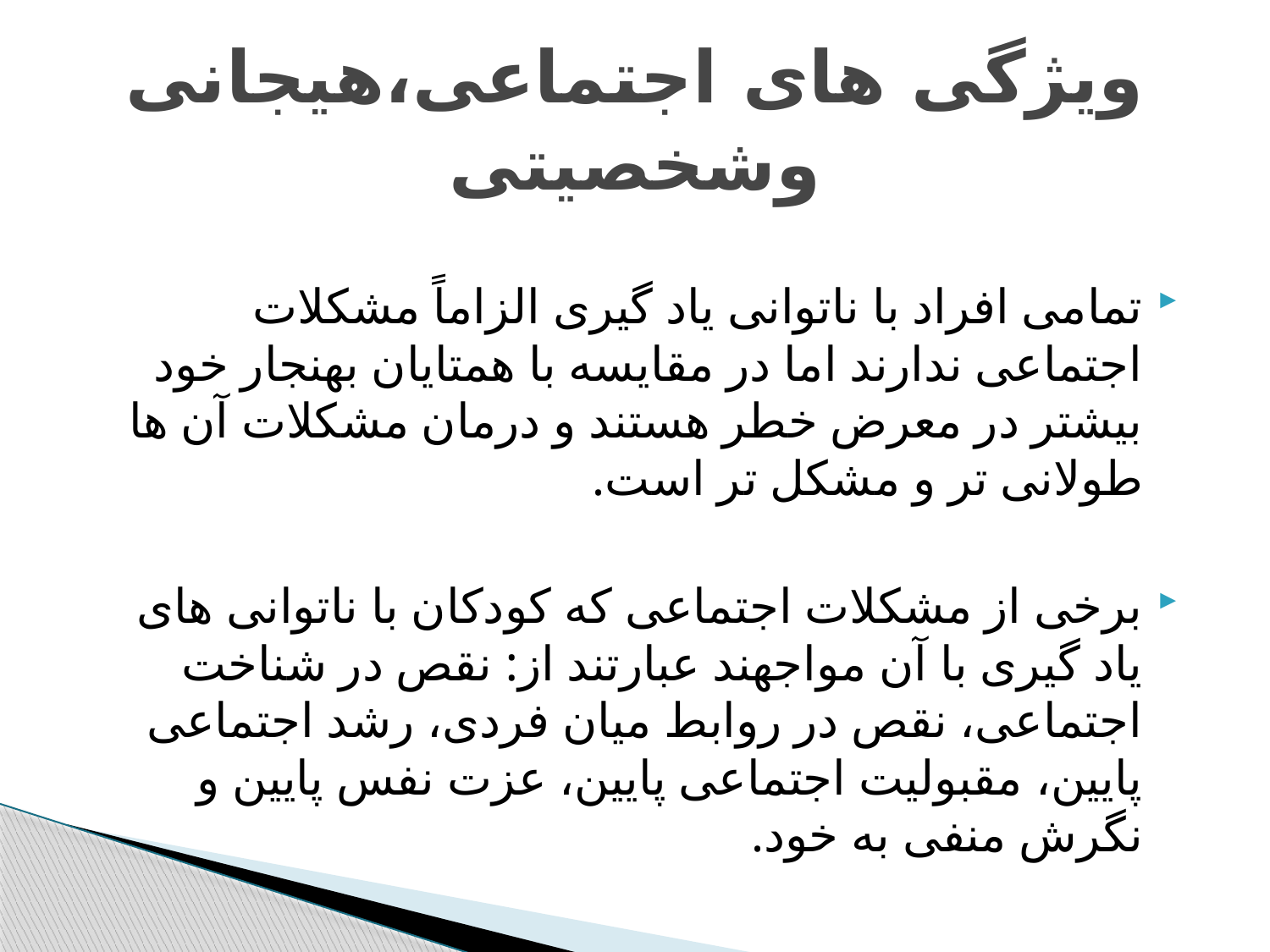

# ویژگی های اجتماعی،هیجانی وشخصیتی

تمامی افراد با ناتوانی یاد گیری الزاماً مشکلات اجتماعی ندارند اما در مقایسه با همتایان بهنجار خود بیشتر در معرض خطر هستند و درمان مشکلات آن ها طولانی تر و مشکل تر است.

برخی از مشکلات اجتماعی که کودکان با ناتوانی های یاد گیری با آن مواجهند عبارتند از: نقص در شناخت اجتماعی، نقص در روابط میان فردی، رشد اجتماعی پایین، مقبولیت اجتماعی پایین، عزت نفس پایین و نگرش منفی به خود.